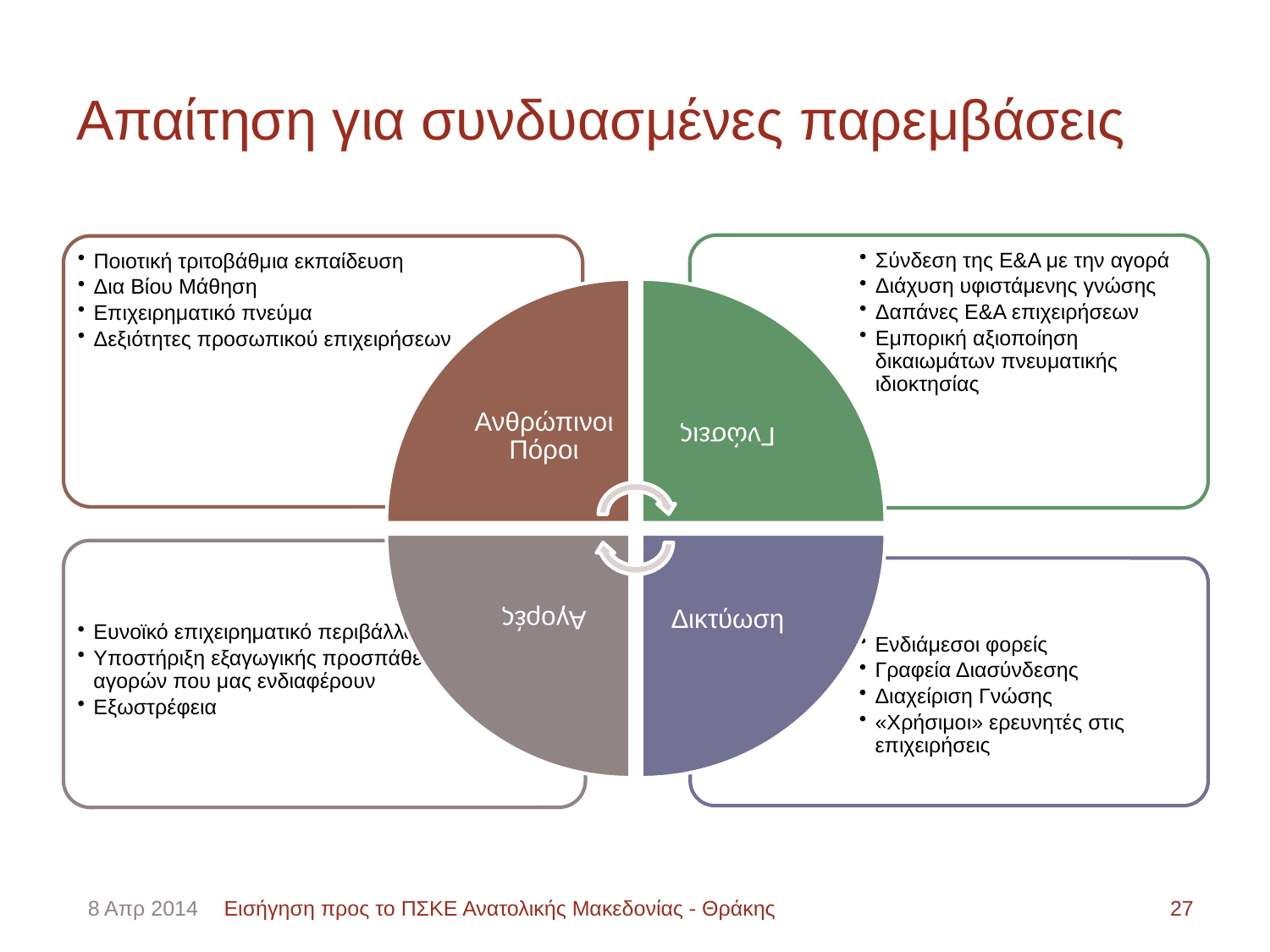

# Απαίτηση για συνδυασμένες παρεμβάσεις
Ενδιάμεσοι φορείς
Γραφεία Διασύνδεσης
Διαχείριση Γνώσης
«Χρήσιμοι» ερευνητές στις επιχειρήσεις
Ευνοϊκό επιχειρηματικό περιβάλλον
Υποστήριξη εξαγωγικής προσπάθειας, γνώση των αγορών που μας ενδιαφέρουν
Εξωστρέφεια
Σύνδεση της Ε&Α με την αγορά
Διάχυση υφιστάμενης γνώσης
Δαπάνες Ε&Α επιχειρήσεων
Εμπορική αξιοποίηση δικαιωμάτων πνευματικής ιδιοκτησίας
Ποιοτική τριτοβάθμια εκπαίδευση
Δια Βίου Μάθηση
Επιχειρηματικό πνεύμα
Δεξιότητες προσωπικού επιχειρήσεων
Ανθρώπινοι Πόροι
Γνώσεις
Δικτύωση
Αγορές
8 Απρ 2014
Εισήγηση προς το ΠΣΚΕ Ανατολικής Μακεδονίας - Θράκης
27